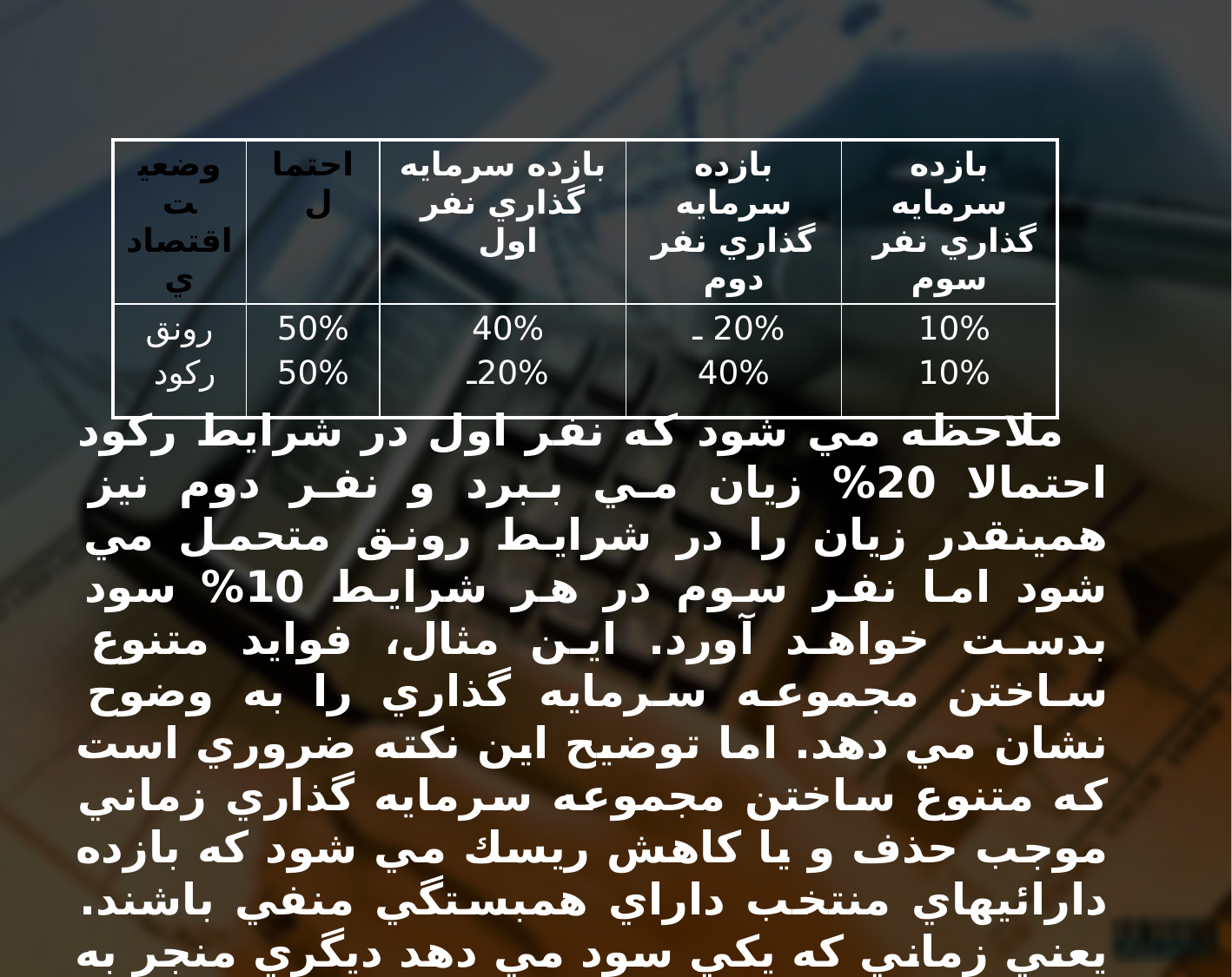

| وضعيت اقتصادي | احتمال | بازده سرمايه گذاري نفر اول | بازده سرمايه گذاري نفر دوم | بازده سرمايه گذاري نفر سوم |
| --- | --- | --- | --- | --- |
| رونق رکود | 50% 50% | 40% 20%ـ | 20% ـ 40% | 10% 10% |
     ملاحظه مي شود كه نفر اول در شرايط ركود احتمالا 20% زيان مي ببرد و نفر دوم نيز همينقدر زيان را در شرايط رونق متحمل مي شود اما نفر سوم در هر شرايط 10% سود بدست خواهد آورد. اين مثال، فوايد متنوع ساختن مجموعه سرمايه گذاري را به وضوح نشان مي دهد. اما توضيح اين نكته ضروري است كه متنوع ساختن مجموعه سرمايه گذاري زماني موجب حذف و يا كاهش ريسك مي شود كه بازده دارائيهاي منتخب داراي همبستگي منفي باشند. يعني زماني كه يكي سود مي دهد ديگري منجر به زيان گردد.
10% = (20%- × 50% ) + (40% × 50% )